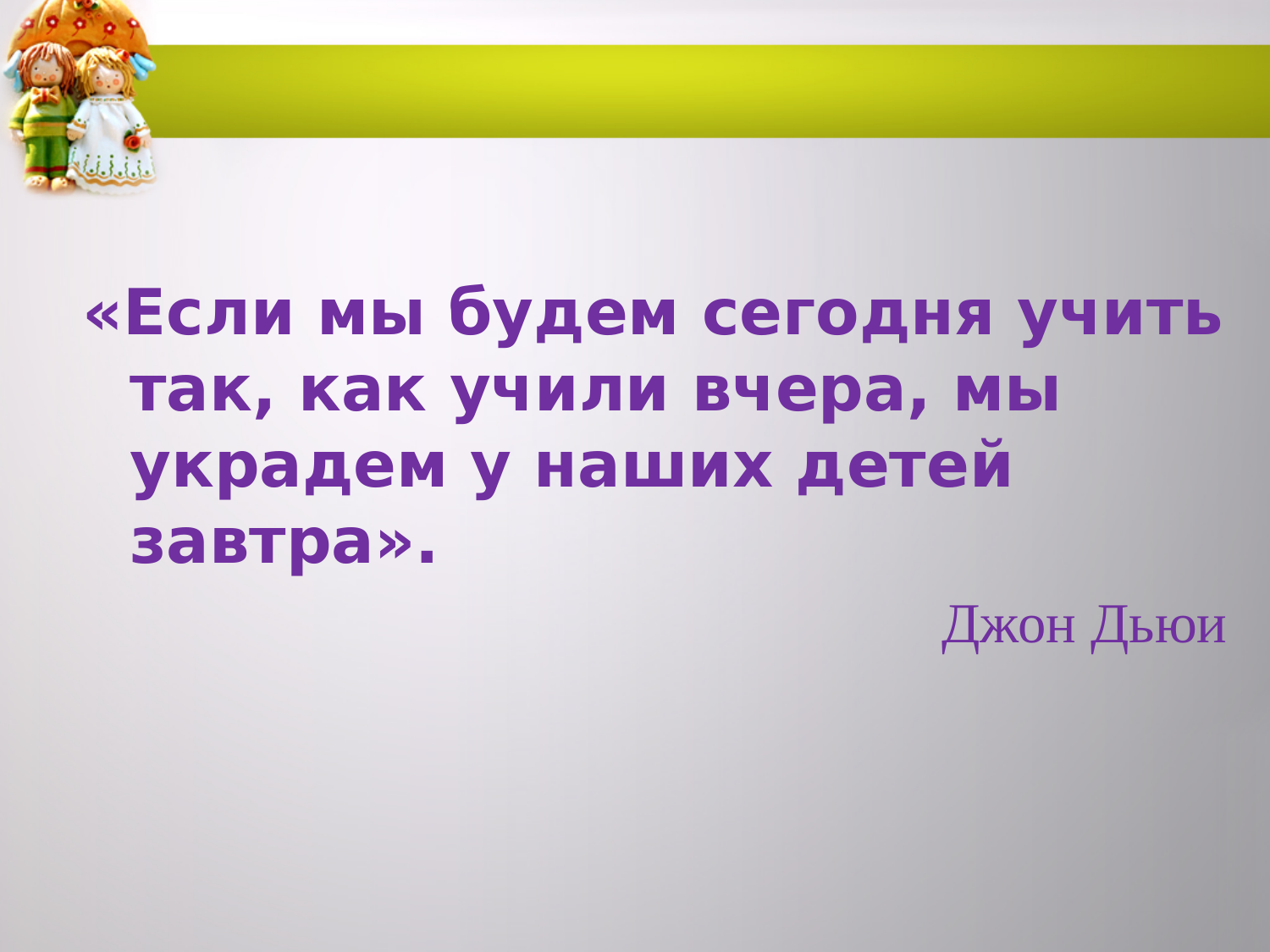

#
«Если мы будем сегодня учить так, как учили вчера, мы украдем у наших детей завтра».
Джон Дьюи